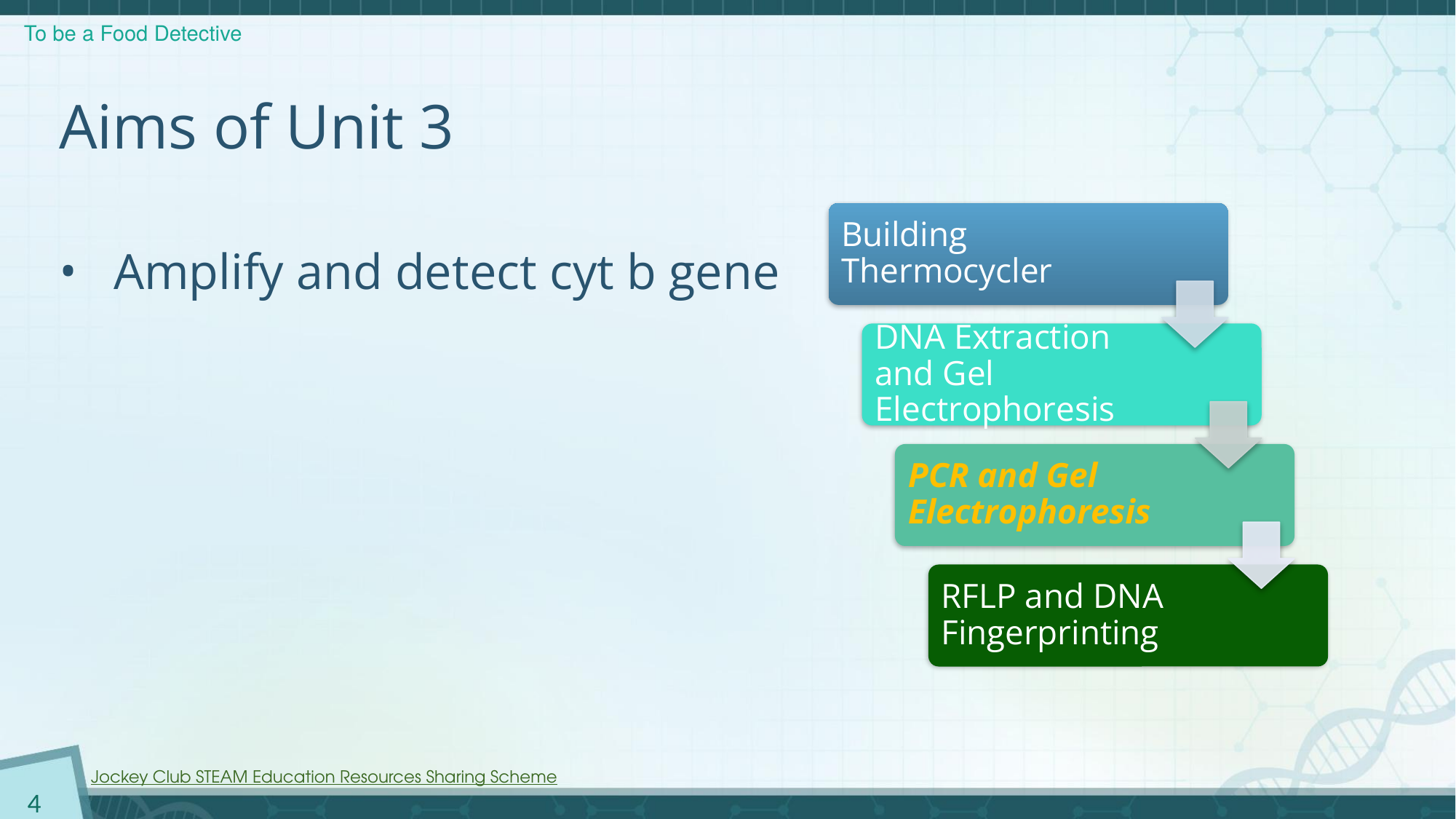

# Aims of Unit 3

Building Thermocycler

DNA Extraction and Gel Electrophoresis

PCR and Gel Electrophoresis

RFLP and DNA Fingerprinting
Amplify and detect cyt b gene

4